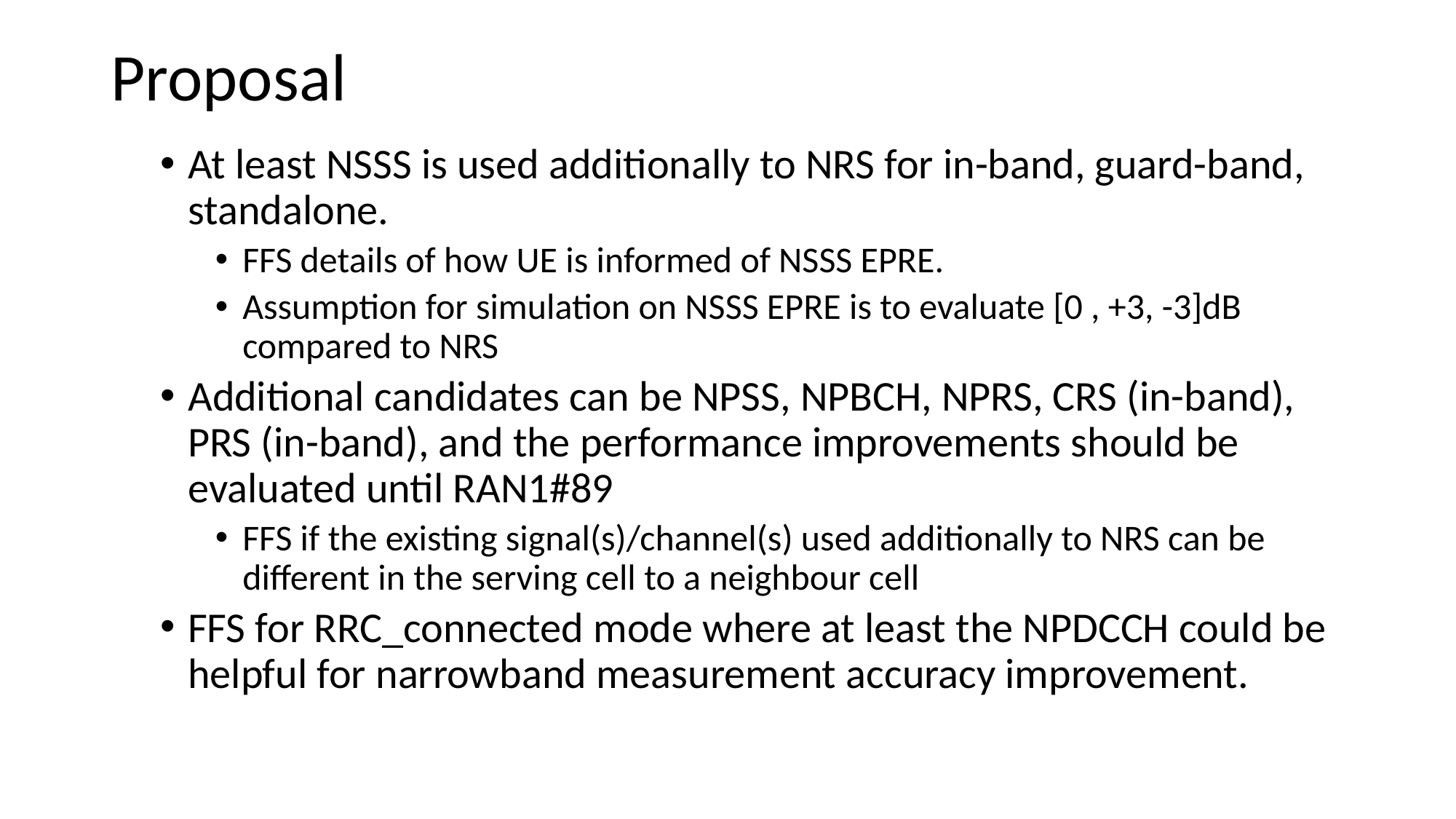

# Proposal
At least NSSS is used additionally to NRS for in-band, guard-band, standalone.
FFS details of how UE is informed of NSSS EPRE.
Assumption for simulation on NSSS EPRE is to evaluate [0 , +3, -3]dB compared to NRS
Additional candidates can be NPSS, NPBCH, NPRS, CRS (in-band), PRS (in-band), and the performance improvements should be evaluated until RAN1#89
FFS if the existing signal(s)/channel(s) used additionally to NRS can be different in the serving cell to a neighbour cell
FFS for RRC_connected mode where at least the NPDCCH could be helpful for narrowband measurement accuracy improvement.